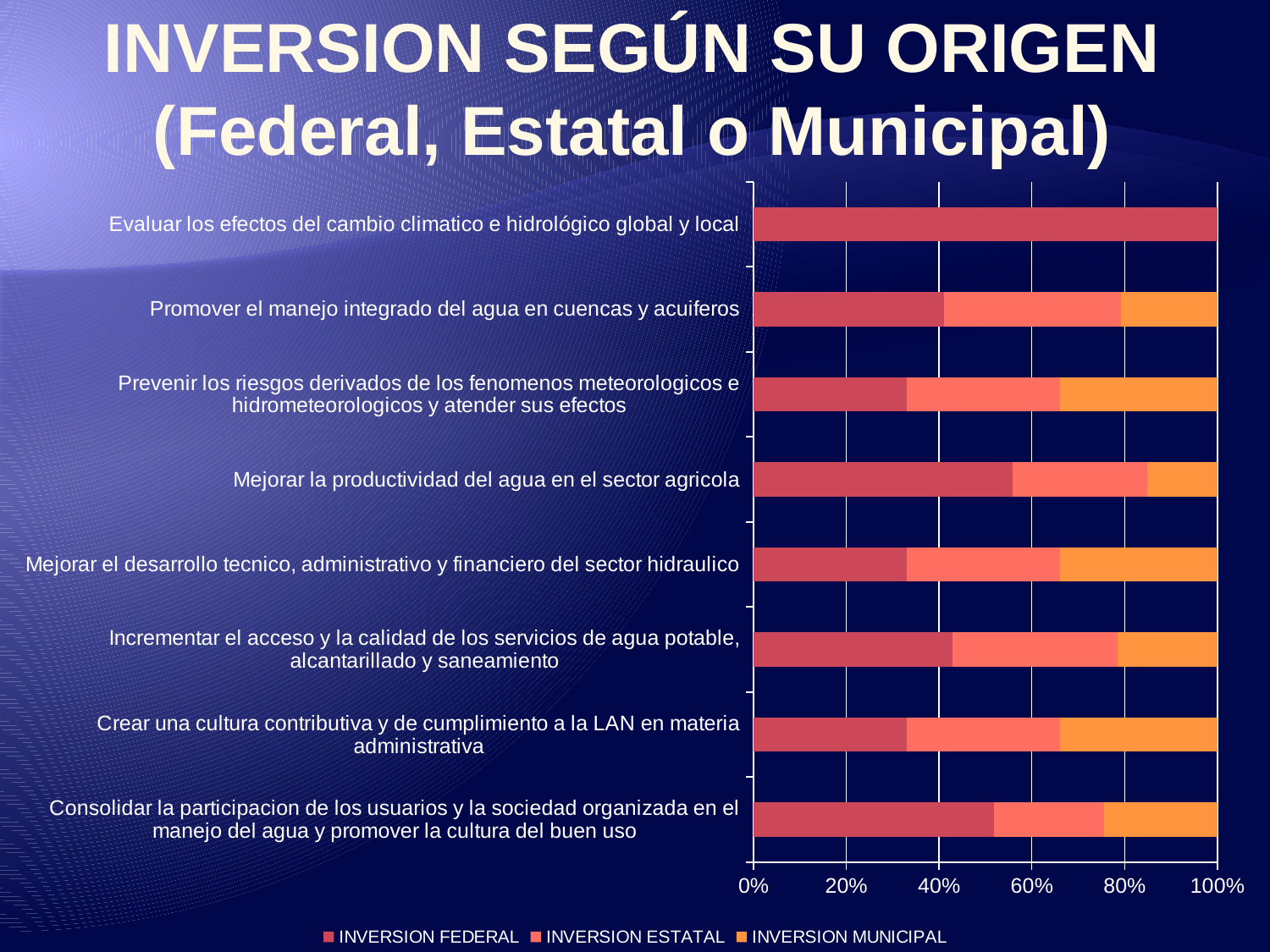

# INVERSION SEGÚN SU ORIGEN (Federal, Estatal o Municipal)

### Chart

| Category | INVERSION FEDERAL | INVERSION ESTATAL | INVERSION MUNICIPAL |
|---|---|---|---|
| Consolidar la participacion de los usuarios y la sociedad organizada en el manejo del agua y promover la cultura del buen uso | 166185.815596021 | 76185.81559602151 | 78494.4766746889 |
| Crear una cultura contributiva y de cumplimiento a la LAN en materia administrativa | 5903.7 | 5903.7 | 6082.6 |
| Incrementar el acceso y la calidad de los servicios de agua potable, alcantarillado y saneamiento | 392900.1105520678 | 325256.2221842699 | 196182.51948705892 |
| Mejorar el desarrollo tecnico, administrativo y financiero del sector hidraulico | 92234.99999999997 | 92234.99999999997 | 95030.0 |
| Mejorar la productividad del agua en el sector agricola | 407218.5 | 211930.44999999998 | 109763.05 |
| Prevenir los riesgos derivados de los fenomenos meteorologicos e hidrometeorologicos y atender sus efectos | 7260.0 | 7260.0 | 7480.000000000001 |
| Promover el manejo integrado del agua en cuencas y acuiferos | 253560.0 | 236685.0 | 128355.0 |
| Evaluar los efectos del cambio climatico e hidrológico global y local | 5600.0 | 0.0 | 0.0 |